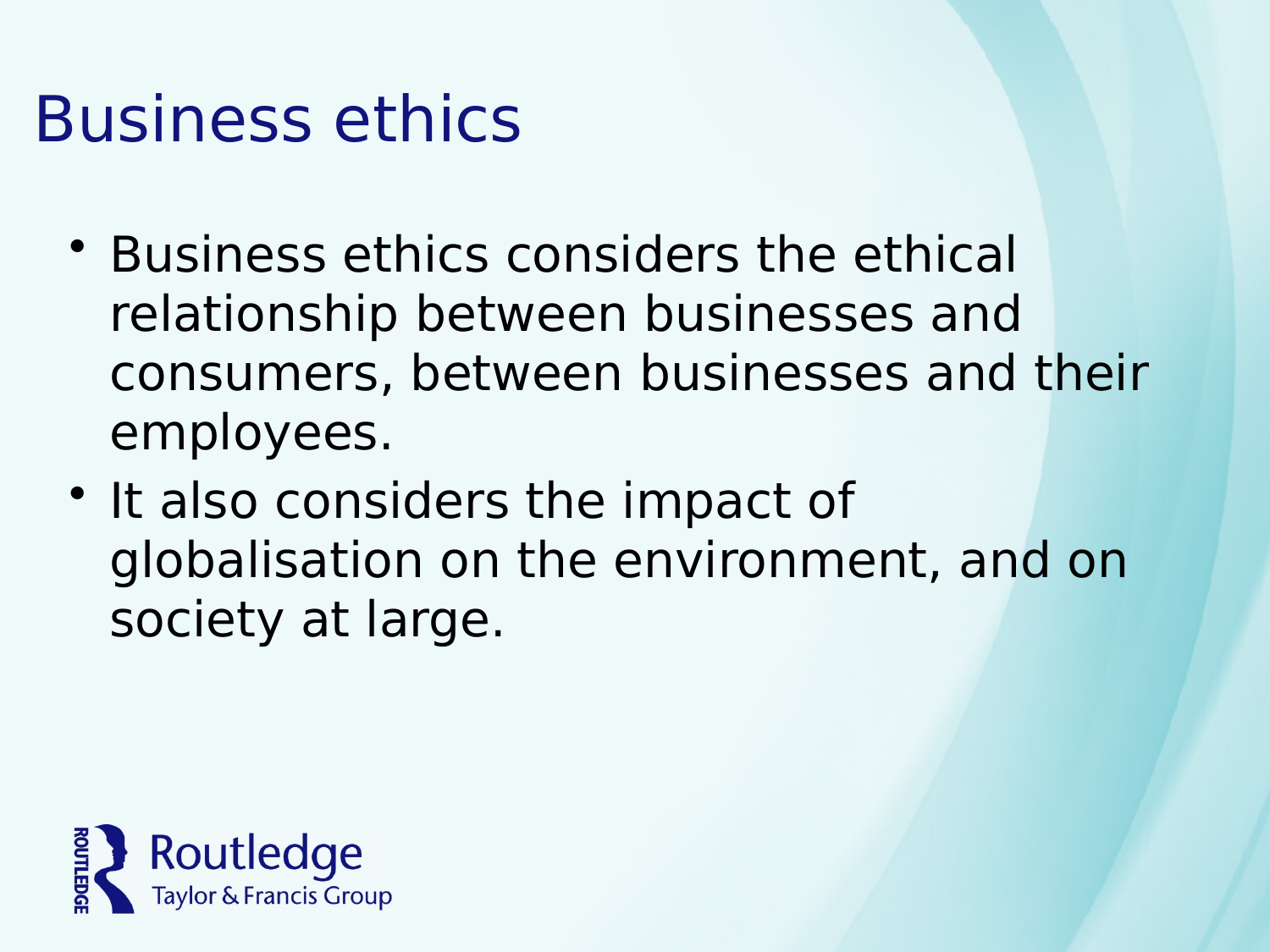

# Business ethics
Business ethics considers the ethical relationship between businesses and consumers, between businesses and their employees.
It also considers the impact of globalisation on the environment, and on society at large.